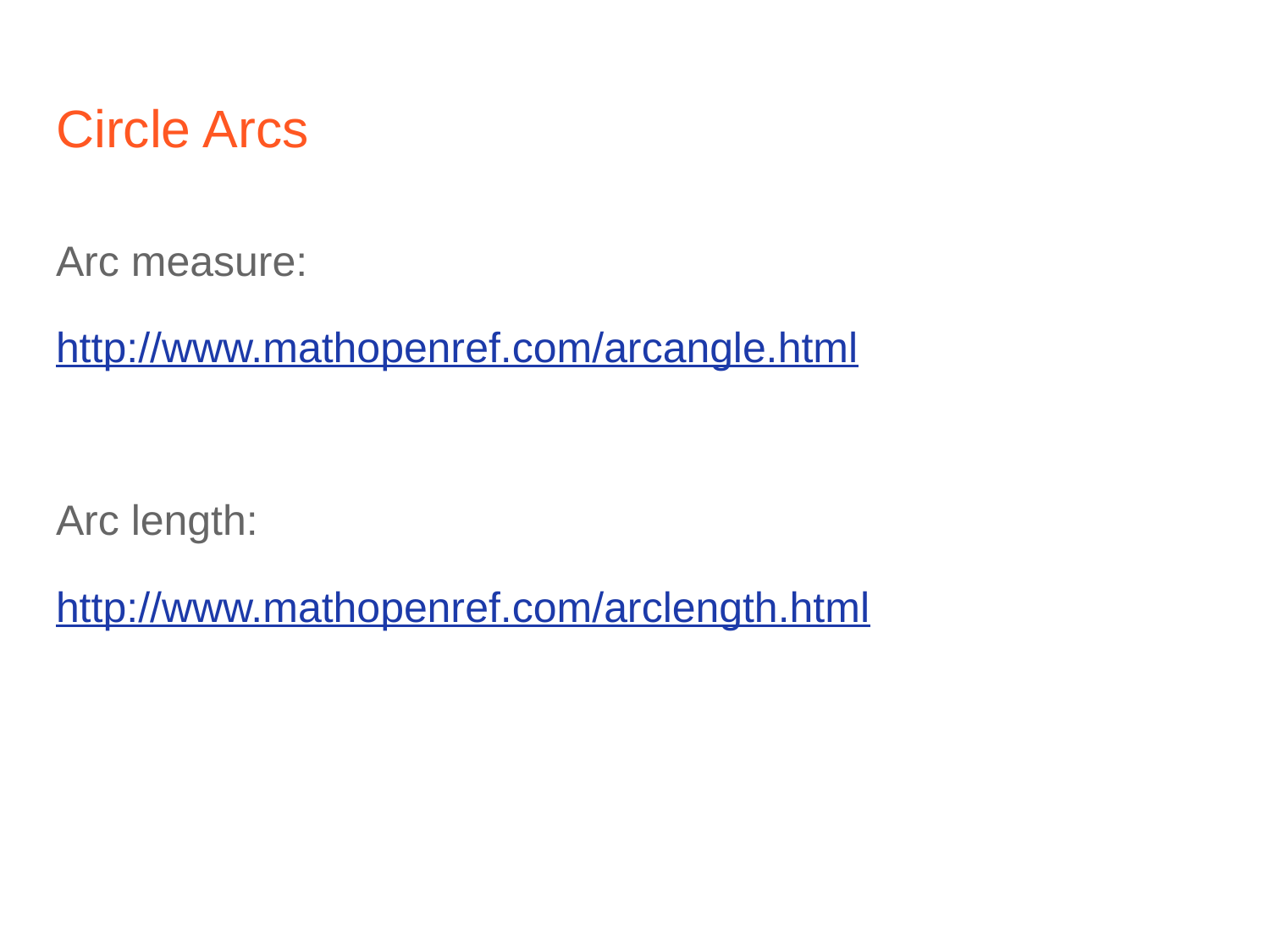

# Circle Arcs
Arc measure:
http://www.mathopenref.com/arcangle.html

Arc length:
http://www.mathopenref.com/arclength.html